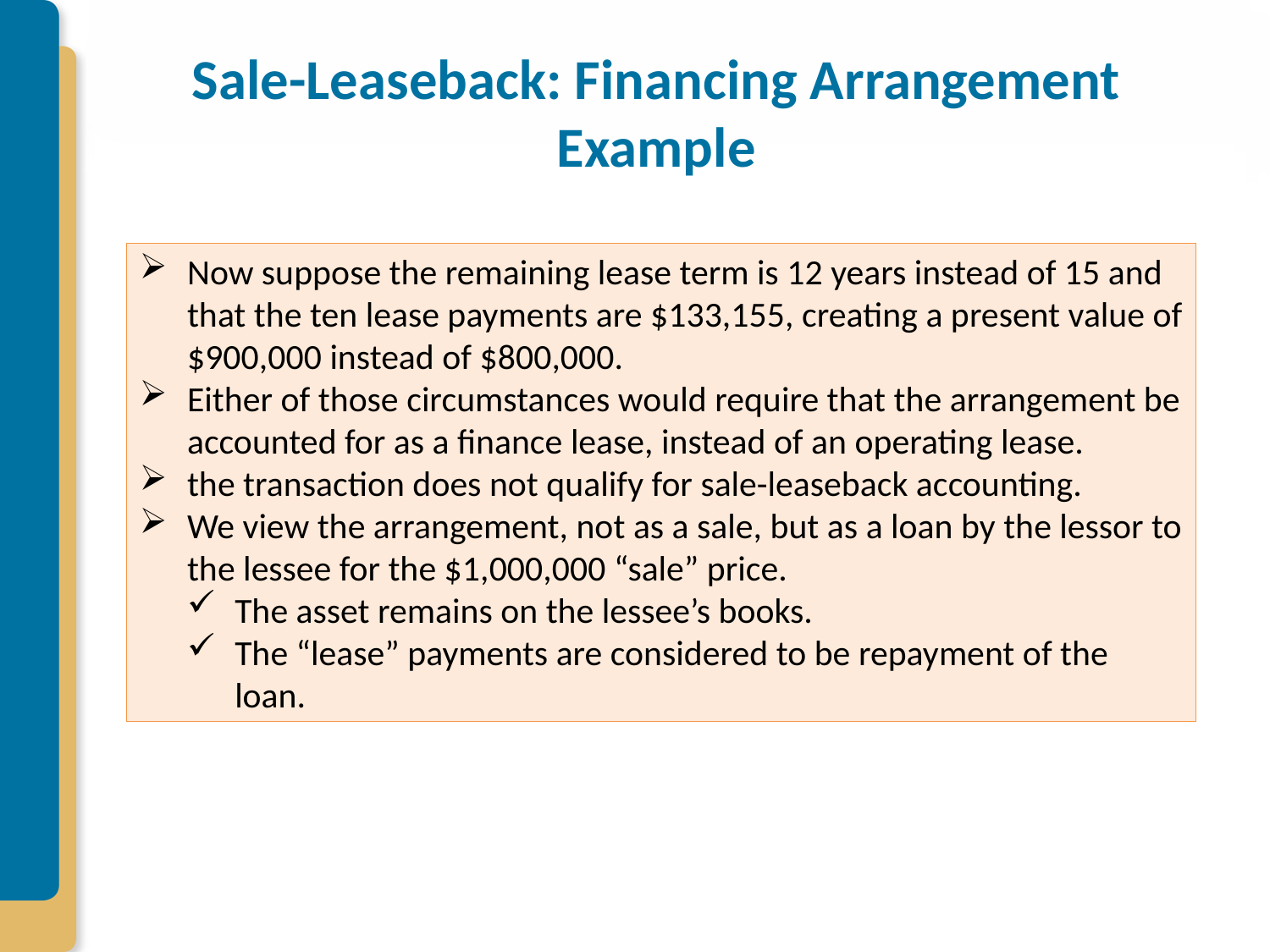

# Sale-Leaseback: Financing Arrangement Example
Now suppose the remaining lease term is 12 years instead of 15 and that the ten lease payments are $133,155, creating a present value of $900,000 instead of $800,000.
Either of those circumstances would require that the arrangement be accounted for as a finance lease, instead of an operating lease.
the transaction does not qualify for sale-leaseback accounting.
We view the arrangement, not as a sale, but as a loan by the lessor to the lessee for the $1,000,000 “sale” price.
The asset remains on the lessee’s books.
The “lease” payments are considered to be repayment of the loan.